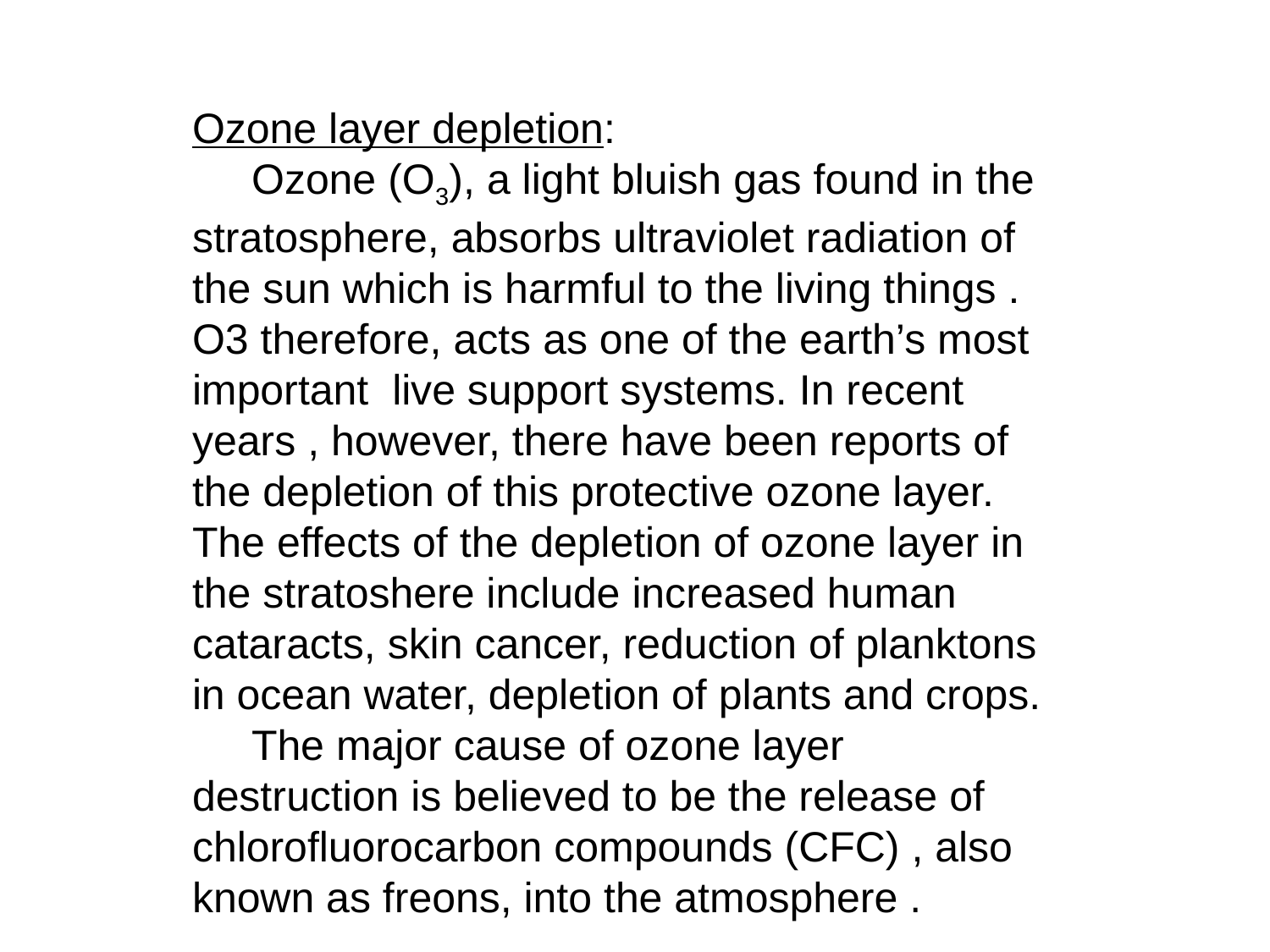

Ozone layer depletion:
     Ozone (O3), a light bluish gas found in the stratosphere, absorbs ultraviolet radiation of the sun which is harmful to the living things . O3 therefore, acts as one of the earth’s most important  live support systems. In recent years , however, there have been reports of the depletion of this protective ozone layer. The effects of the depletion of ozone layer in the stratoshere include increased human cataracts, skin cancer, reduction of planktons in ocean water, depletion of plants and crops.
     The major cause of ozone layer destruction is believed to be the release of chlorofluorocarbon compounds (CFC) , also known as freons, into the atmosphere .